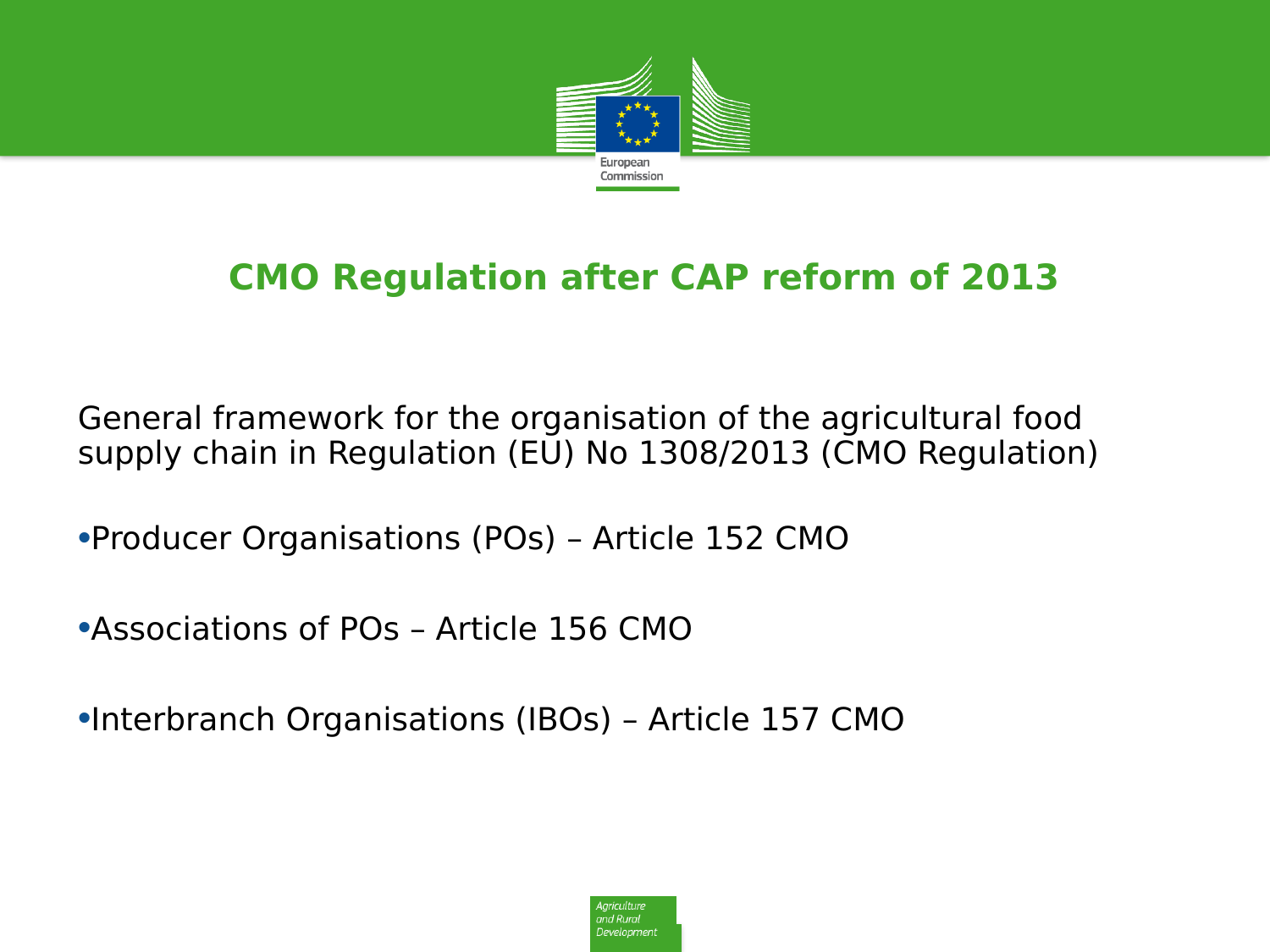

# CMO Regulation after CAP reform of 2013
General framework for the organisation of the agricultural food supply chain in Regulation (EU) No 1308/2013 (CMO Regulation)

Producer Organisations (POs) – Article 152 CMO

Associations of POs – Article 156 CMO

Interbranch Organisations (IBOs) – Article 157 CMO